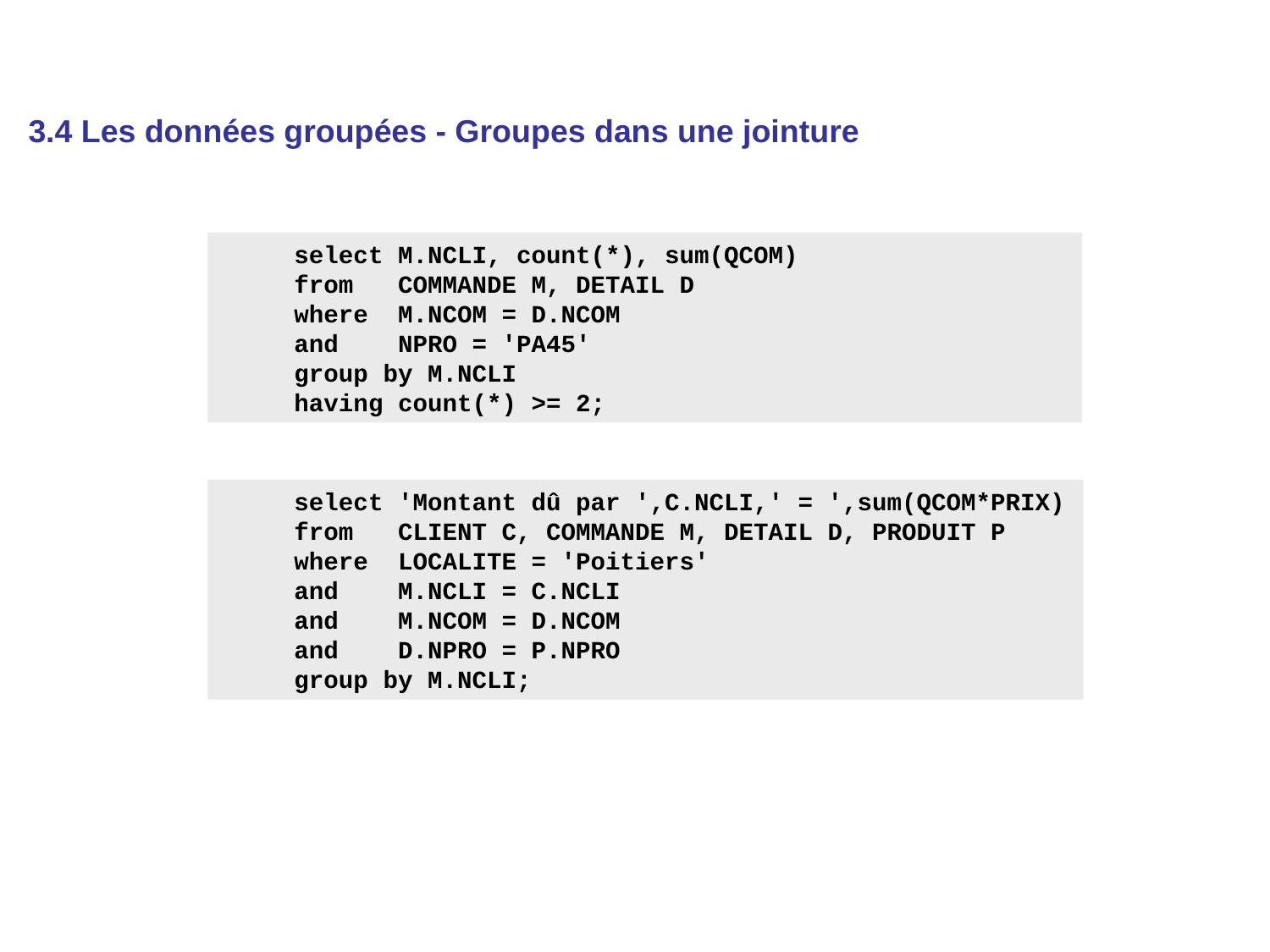

3.4 Les données groupées - Groupes dans une jointure
     select M.NCLI, count(*), sum(QCOM)
     from   COMMANDE M, DETAIL D
     where  M.NCOM = D.NCOM
     and    NPRO = 'PA45'
     group by M.NCLI
     having count(*) >= 2;
     select 'Montant dû par ',C.NCLI,' = ',sum(QCOM*PRIX)
     from   CLIENT C, COMMANDE M, DETAIL D, PRODUIT P
     where  LOCALITE = 'Poitiers'
     and    M.NCLI = C.NCLI
     and    M.NCOM = D.NCOM
     and    D.NPRO = P.NPRO
     group by M.NCLI;